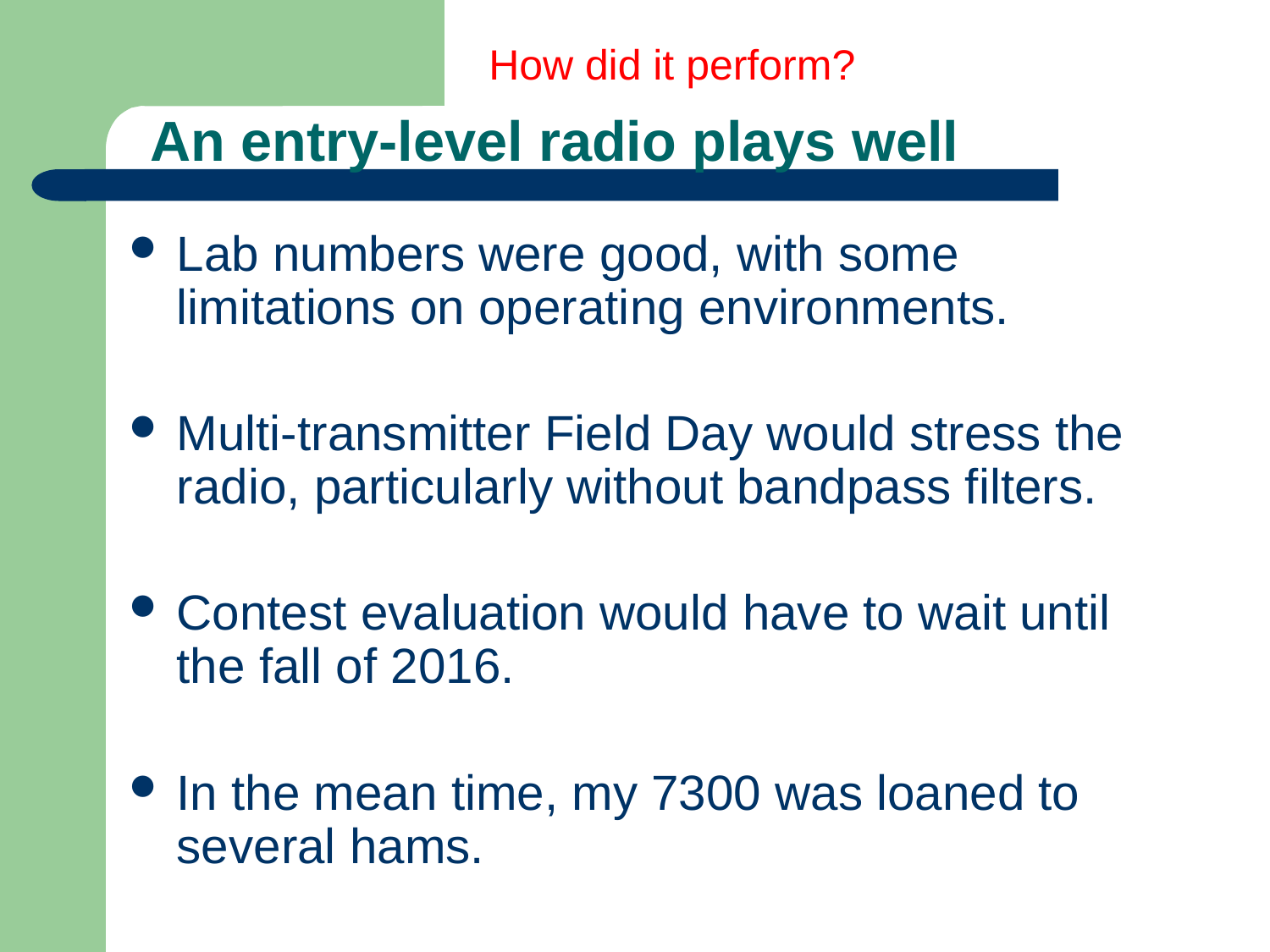

How did it perform?
# An entry-level radio plays well
Lab numbers were good, with some limitations on operating environments.

Multi-transmitter Field Day would stress the radio, particularly without bandpass filters.

Contest evaluation would have to wait until the fall of 2016.

In the mean time, my 7300 was loaned to several hams.